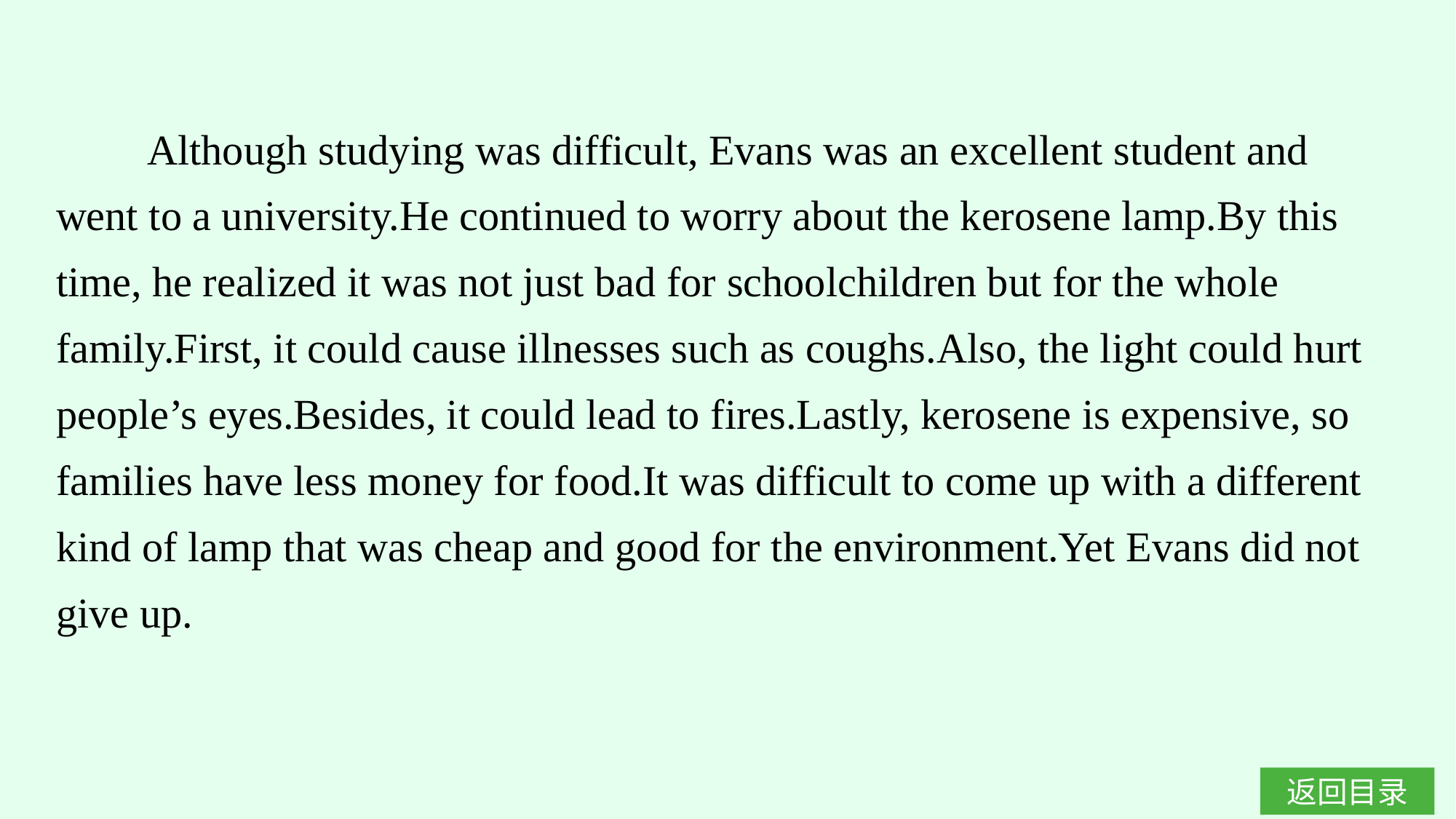

Although studying was difficult, Evans was an excellent student and went to a university.He continued to worry about the kerosene lamp.By this time, he realized it was not just bad for schoolchildren but for the whole family.First, it could cause illnesses such as coughs.Also, the light could hurt people’s eyes.Besides, it could lead to fires.Lastly, kerosene is expensive, so families have less money for food.It was difficult to come up with a different kind of lamp that was cheap and good for the environment.Yet Evans did not give up.